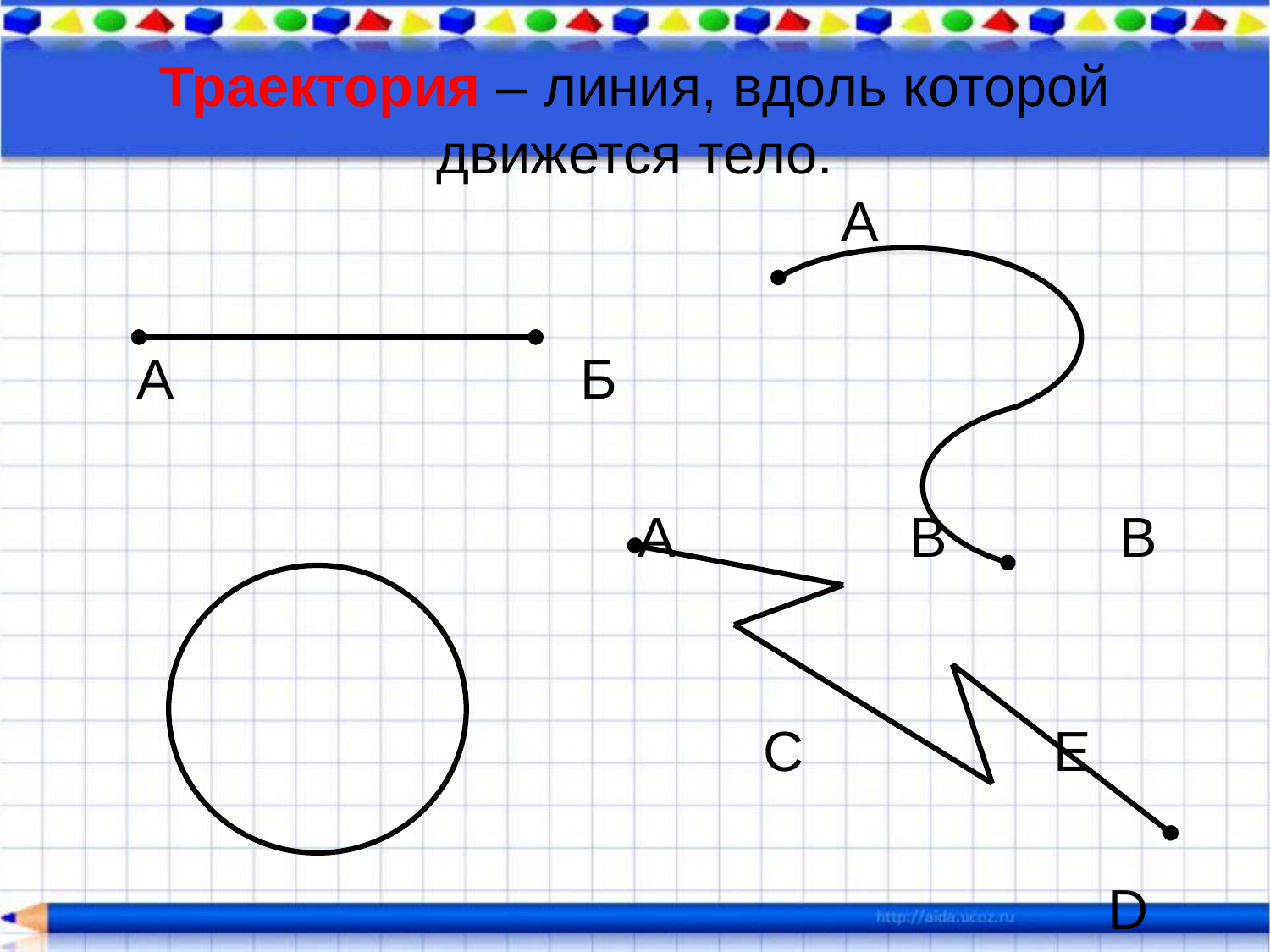

# Траектория – линия, вдоль которой движется тело.
                                                   А

      А                          Б

                                      А               В           В
                                              С                Е

                                                                    D
                                                                                 F